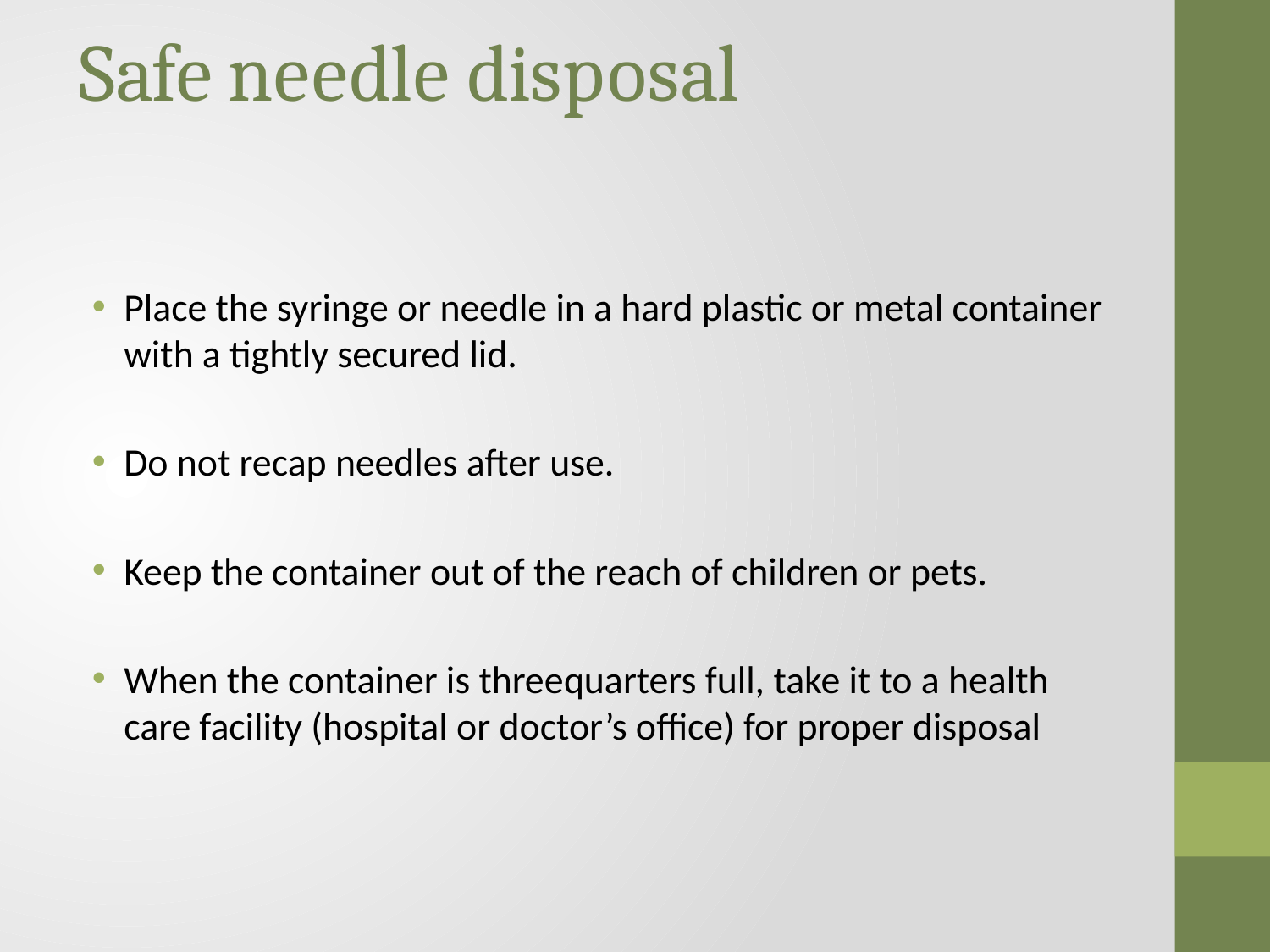

# Safe needle disposal

Place the syringe or needle in a hard plastic or metal container with a tightly secured lid.

Do not re­cap needles after use.

Keep the container out of the reach of children or pets.

When the container is three­quarters full, take it to a health care facility (hospital or doctor’s office) for proper disposal